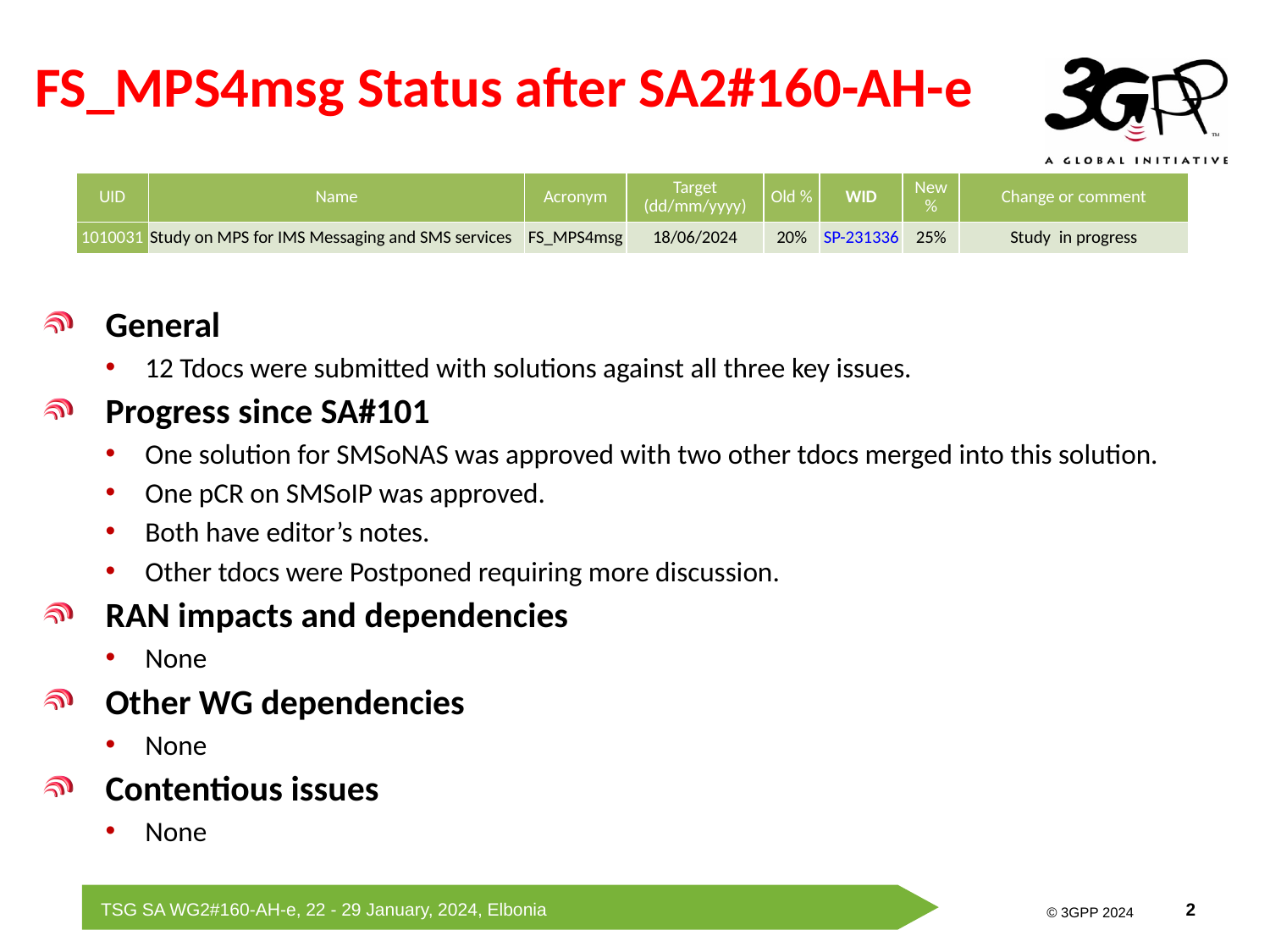

# FS_MPS4msg Status after SA2#160-AH-e
| UID | Name | Acronym | Target (dd/mm/yyyy) | Old % | WID | New % | Change or comment |
| --- | --- | --- | --- | --- | --- | --- | --- |
| 1010031 | Study on MPS for IMS Messaging and SMS services | FS\_MPS4msg | 18/06/2024 | 20% | SP-231336 | 25% | Study in progress |
General
12 Tdocs were submitted with solutions against all three key issues.
Progress since SA#101
One solution for SMSoNAS was approved with two other tdocs merged into this solution.
One pCR on SMSoIP was approved.
Both have editor’s notes.
Other tdocs were Postponed requiring more discussion.
RAN impacts and dependencies
None
Other WG dependencies
None
Contentious issues
None